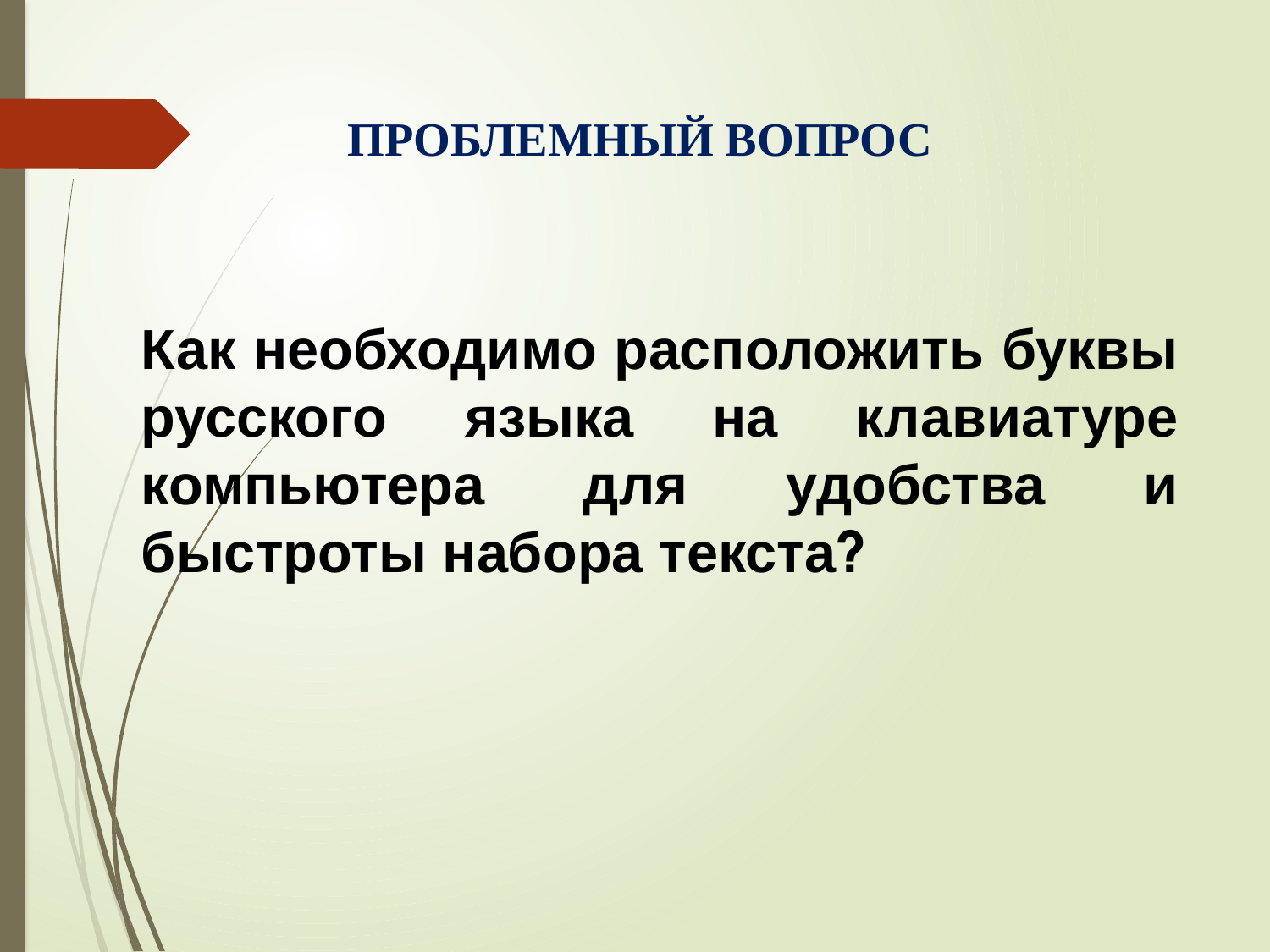

Проблемный вопрос
Как необходимо расположить буквы русского языка на клавиатуре компьютера для удобства и быстроты набора текста?